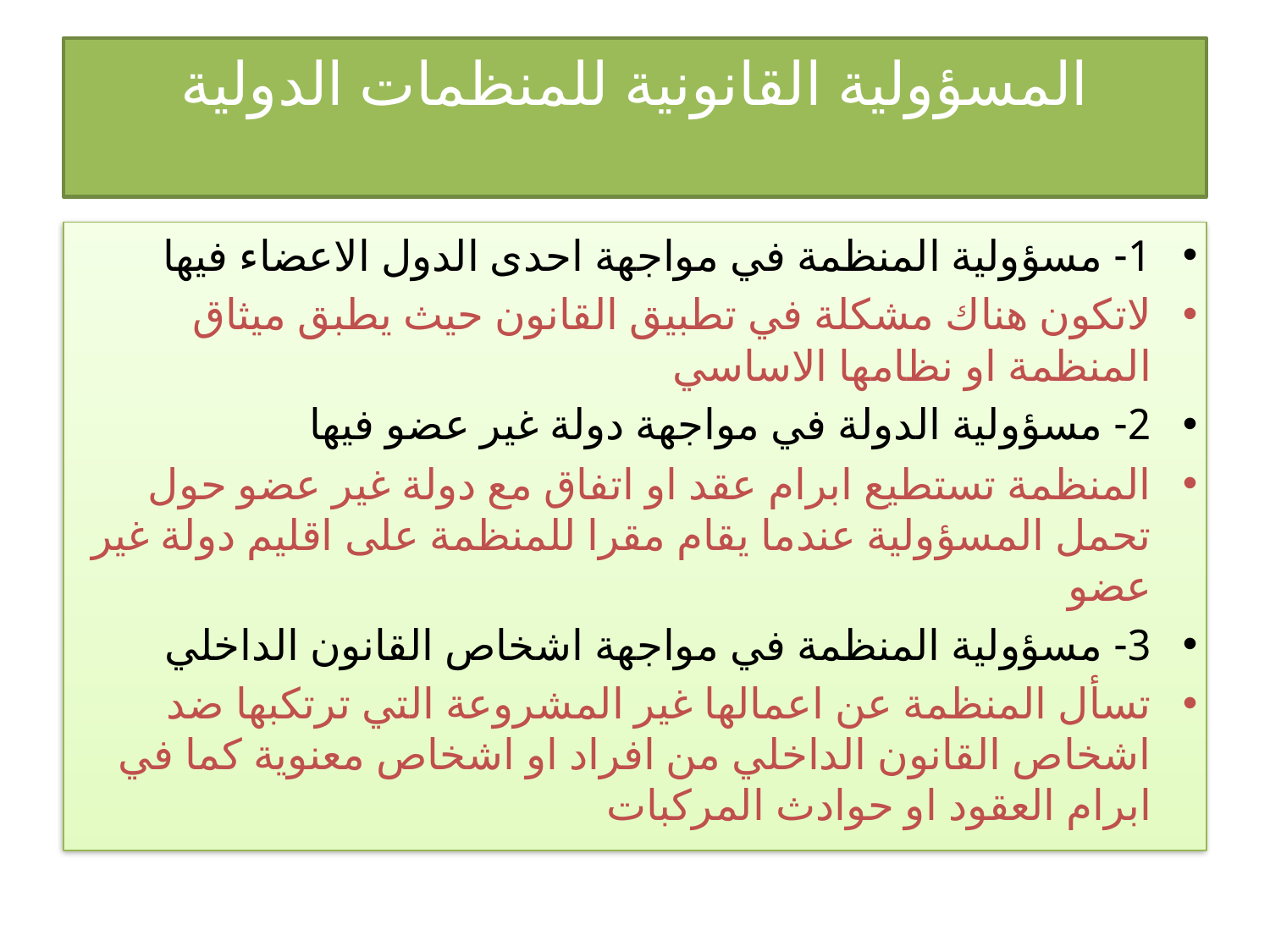

# المسؤولية القانونية للمنظمات الدولية
1- مسؤولية المنظمة في مواجهة احدى الدول الاعضاء فيها
لاتكون هناك مشكلة في تطبيق القانون حيث يطبق ميثاق المنظمة او نظامها الاساسي
2- مسؤولية الدولة في مواجهة دولة غير عضو فيها
المنظمة تستطيع ابرام عقد او اتفاق مع دولة غير عضو حول تحمل المسؤولية عندما يقام مقرا للمنظمة على اقليم دولة غير عضو
3- مسؤولية المنظمة في مواجهة اشخاص القانون الداخلي
تسأل المنظمة عن اعمالها غير المشروعة التي ترتكبها ضد اشخاص القانون الداخلي من افراد او اشخاص معنوية كما في ابرام العقود او حوادث المركبات